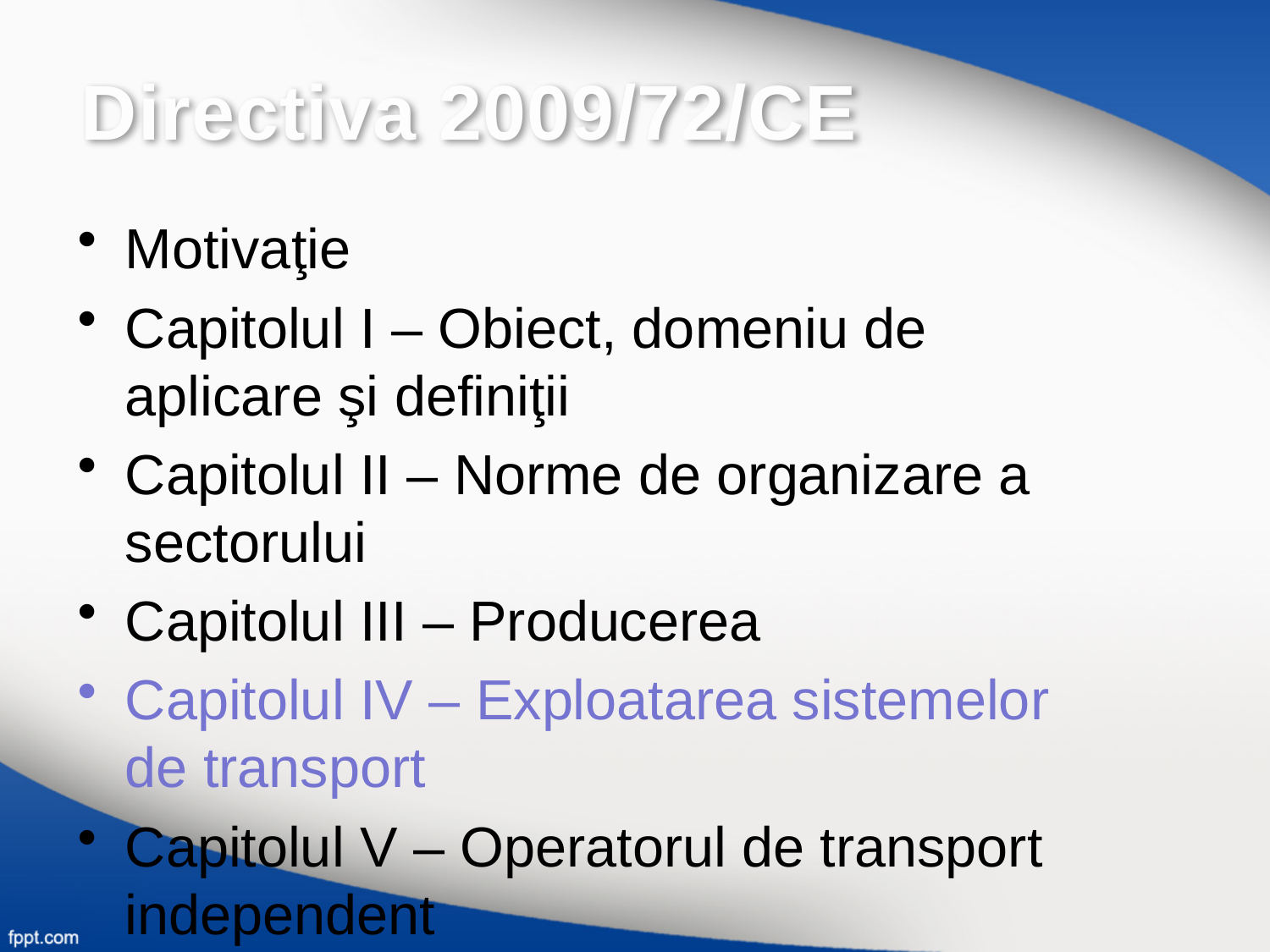

Directiva 2009/72/CE
Motivaţie
Capitolul I – Obiect, domeniu de aplicare şi definiţii
Capitolul II – Norme de organizare a sectorului
Capitolul III – Producerea
Capitolul IV – Exploatarea sistemelor de transport
Capitolul V – Operatorul de transport independent
Capitolul VI – Exploatarea sistemelor de distribuţie